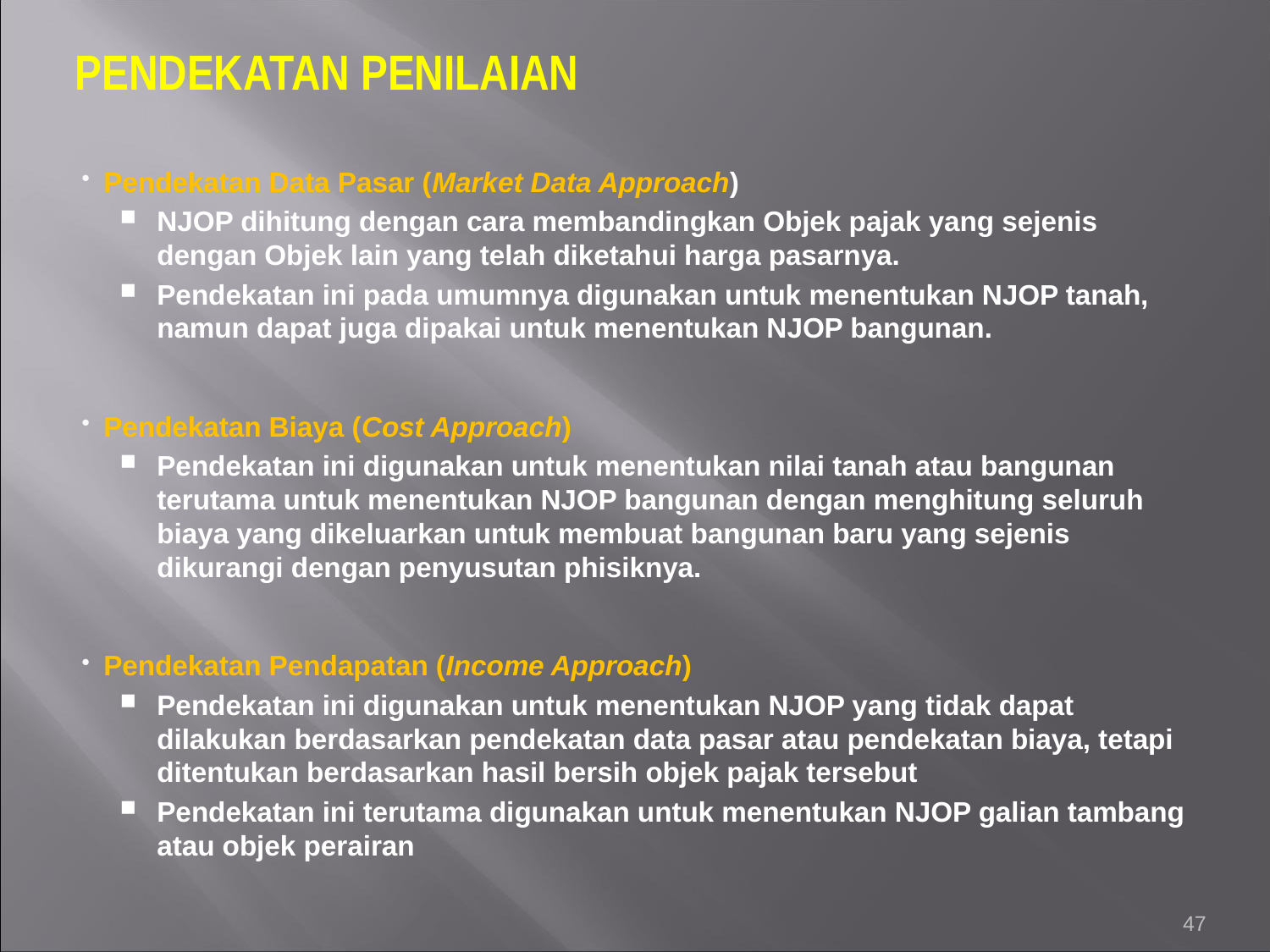

PENDEKATAN PENILAIAN
Pendekatan Data Pasar (Market Data Approach)
NJOP dihitung dengan cara membandingkan Objek pajak yang sejenis dengan Objek lain yang telah diketahui harga pasarnya.
Pendekatan ini pada umumnya digunakan untuk menentukan NJOP tanah, namun dapat juga dipakai untuk menentukan NJOP bangunan.

Pendekatan Biaya (Cost Approach)
Pendekatan ini digunakan untuk menentukan nilai tanah atau bangunan terutama untuk menentukan NJOP bangunan dengan menghitung seluruh biaya yang dikeluarkan untuk membuat bangunan baru yang sejenis dikurangi dengan penyusutan phisiknya.

Pendekatan Pendapatan (Income Approach)
Pendekatan ini digunakan untuk menentukan NJOP yang tidak dapat dilakukan berdasarkan pendekatan data pasar atau pendekatan biaya, tetapi ditentukan berdasarkan hasil bersih objek pajak tersebut
Pendekatan ini terutama digunakan untuk menentukan NJOP galian tambang atau objek perairan

47